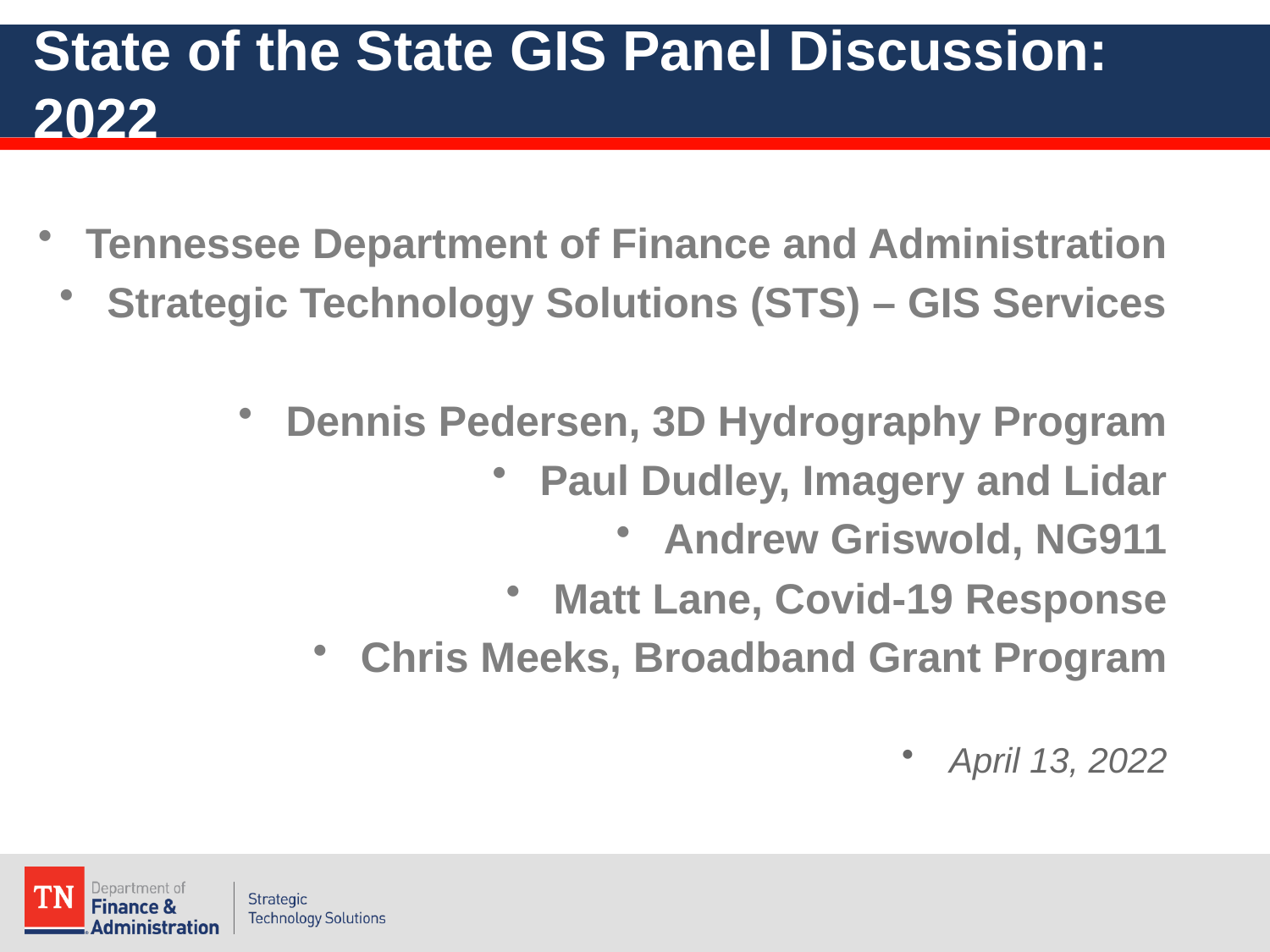

# State of the State GIS Panel Discussion: 2022

Tennessee Department of Finance and Administration
Strategic Technology Solutions (STS) – GIS Services

Dennis Pedersen, 3D Hydrography Program
Paul Dudley, Imagery and Lidar
Andrew Griswold, NG911
Matt Lane, Covid-19 Response
Chris Meeks, Broadband Grant Program

April 13, 2022